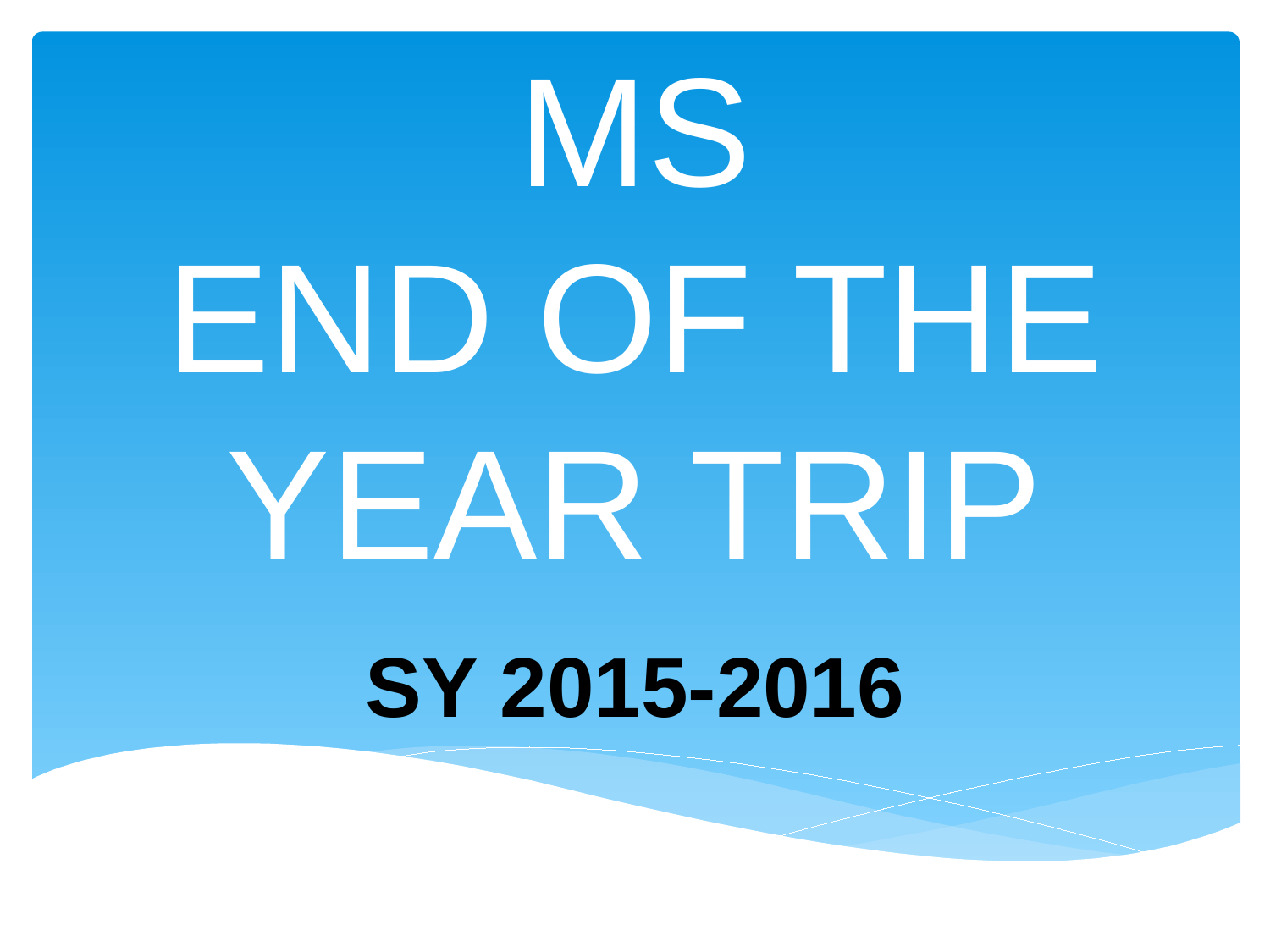

# MS END OF THE YEAR TRIP
SY 2015-2016